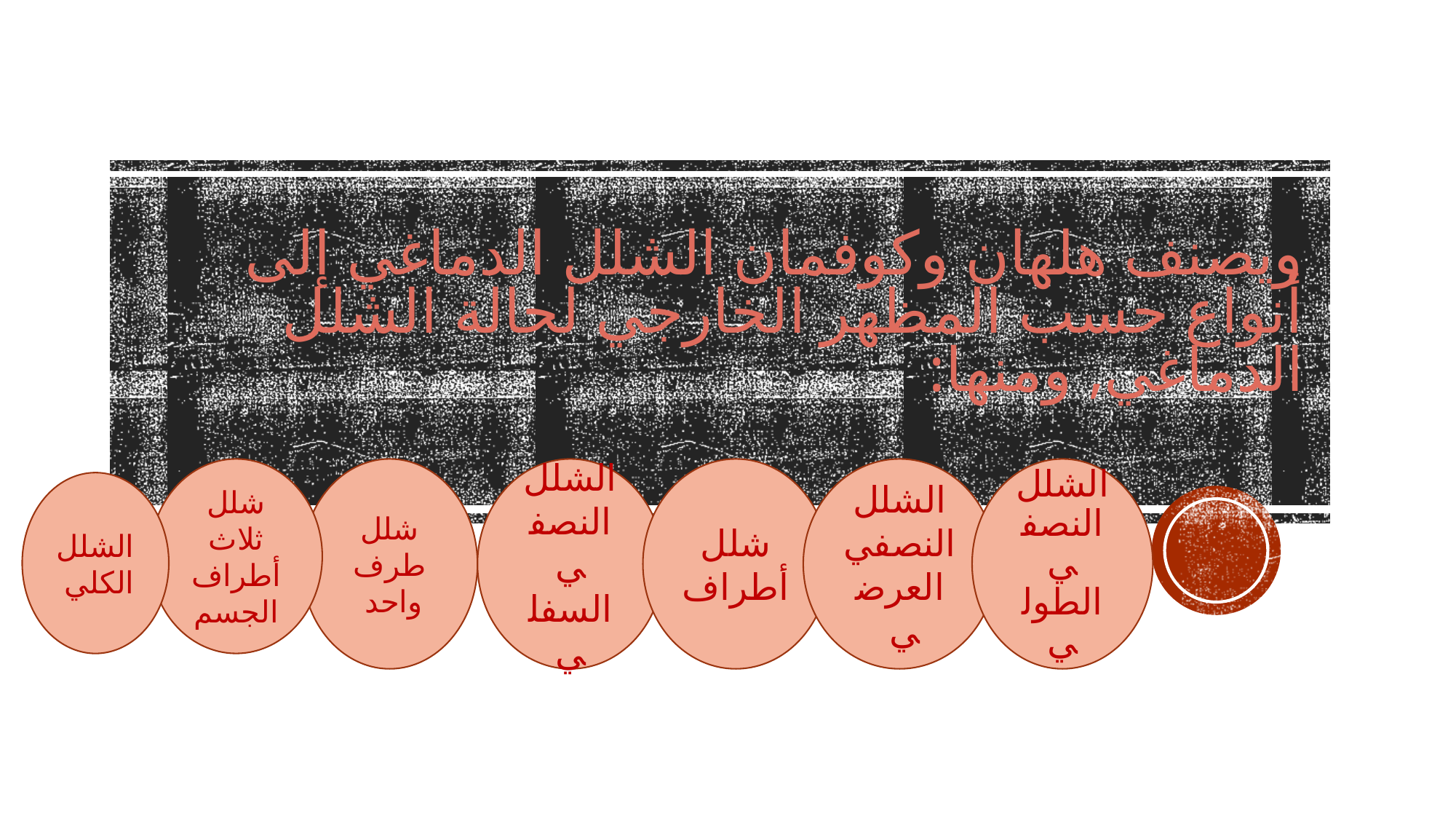

# ويصنف هلهان وكوفمان الشلل الدماغي إلى أنواع حسب المظهر الخارجي لحالة الشلل الدماغي, ومنها:

شلل ثلاث أطراف الجسم
الشلل النصفي الطولي
شلل طرف واحد
الشلل النصفي السفلي
شلل أطراف
الشلل النصفي العرضي
الشلل الكلي